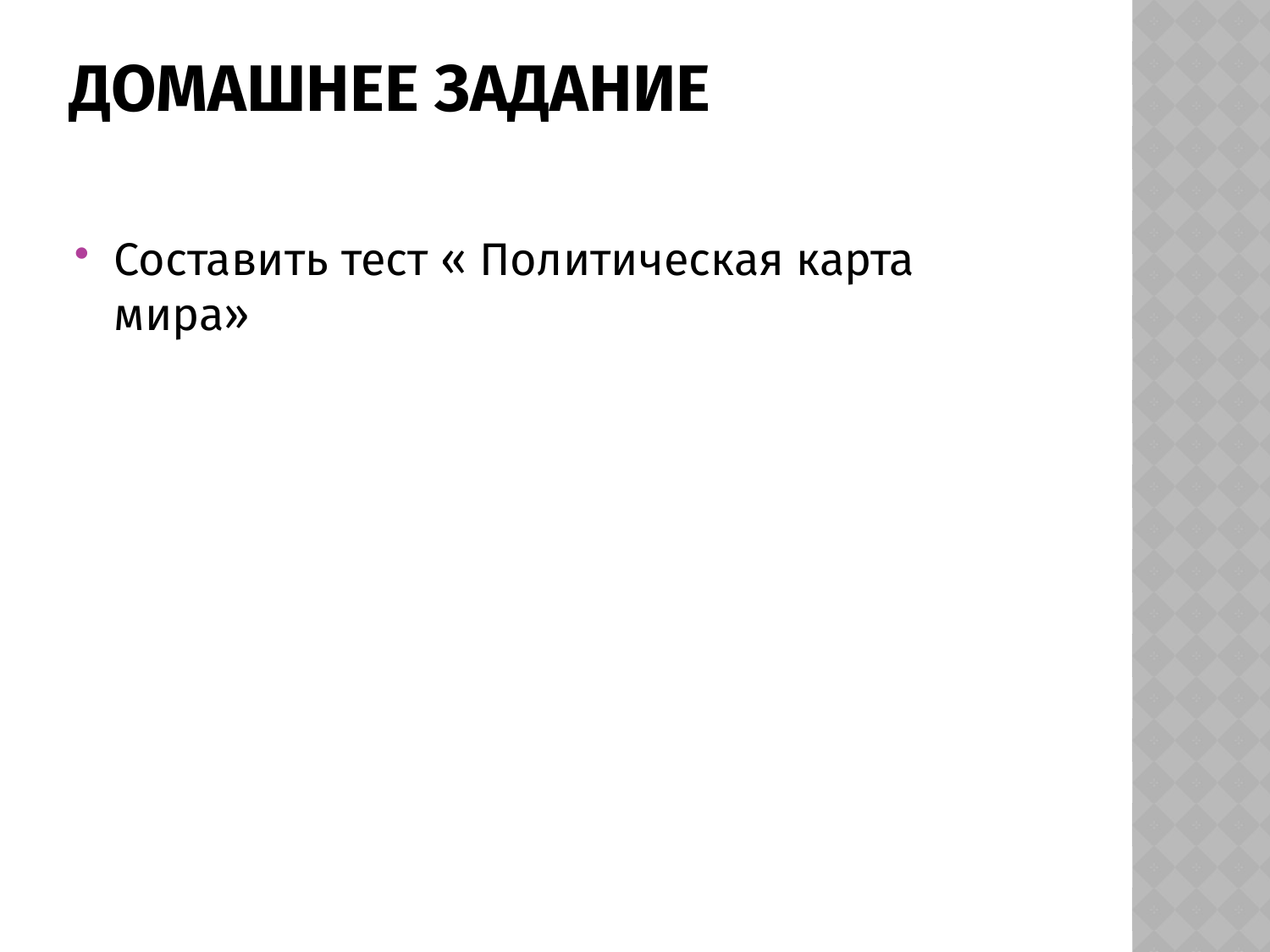

# Домашнее задание
Составить тест « Политическая карта мира»